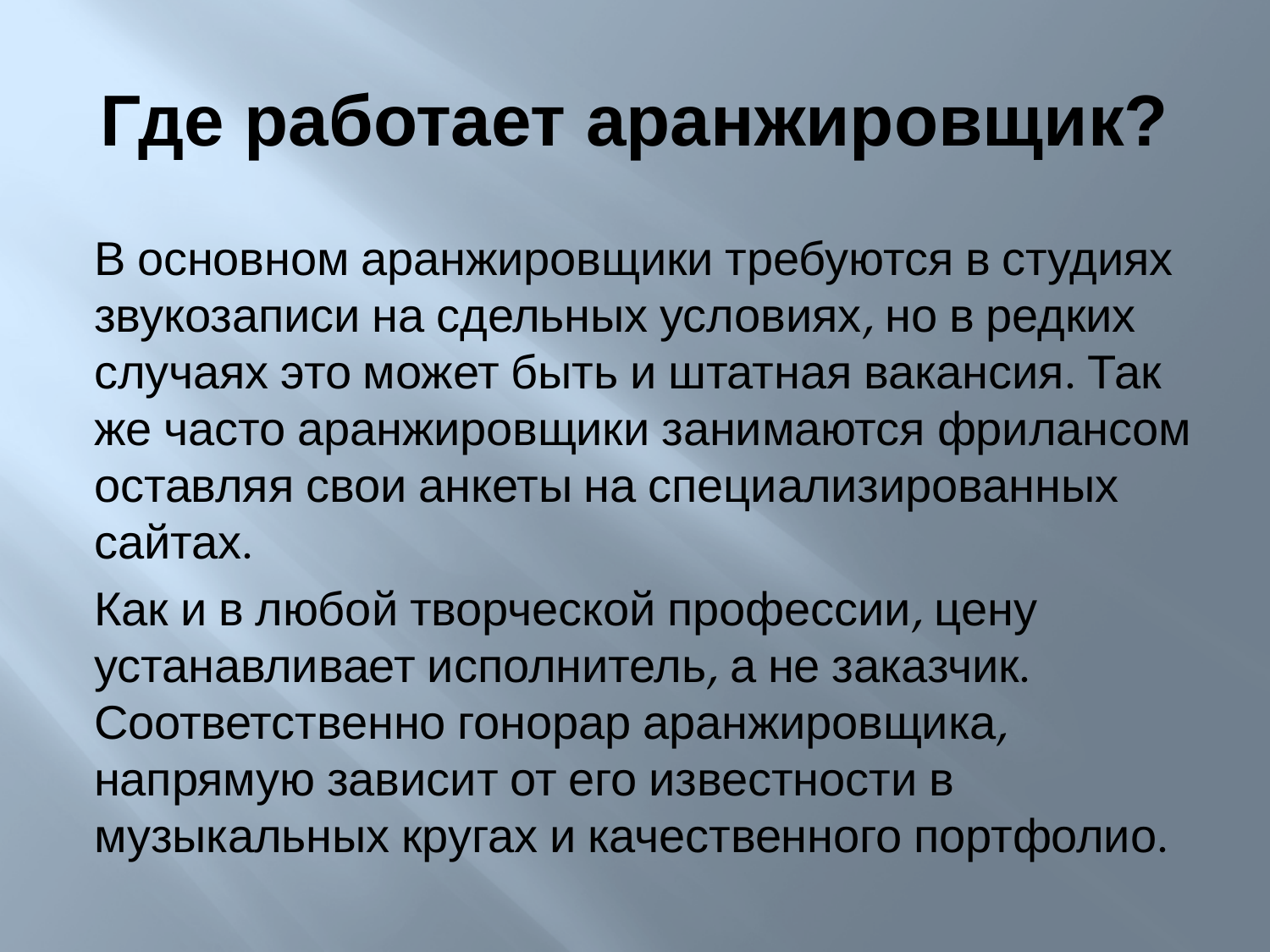

# Где работает аранжировщик?
В основном аранжировщики требуются в студиях звукозаписи на сдельных условиях, но в редких случаях это может быть и штатная вакансия. Так же часто аранжировщики занимаются фрилансом оставляя свои анкеты на специализированных сайтах.
Как и в любой творческой профессии, цену устанавливает исполнитель, а не заказчик. Соответственно гонорар аранжировщика, напрямую зависит от его известности в музыкальных кругах и качественного портфолио.